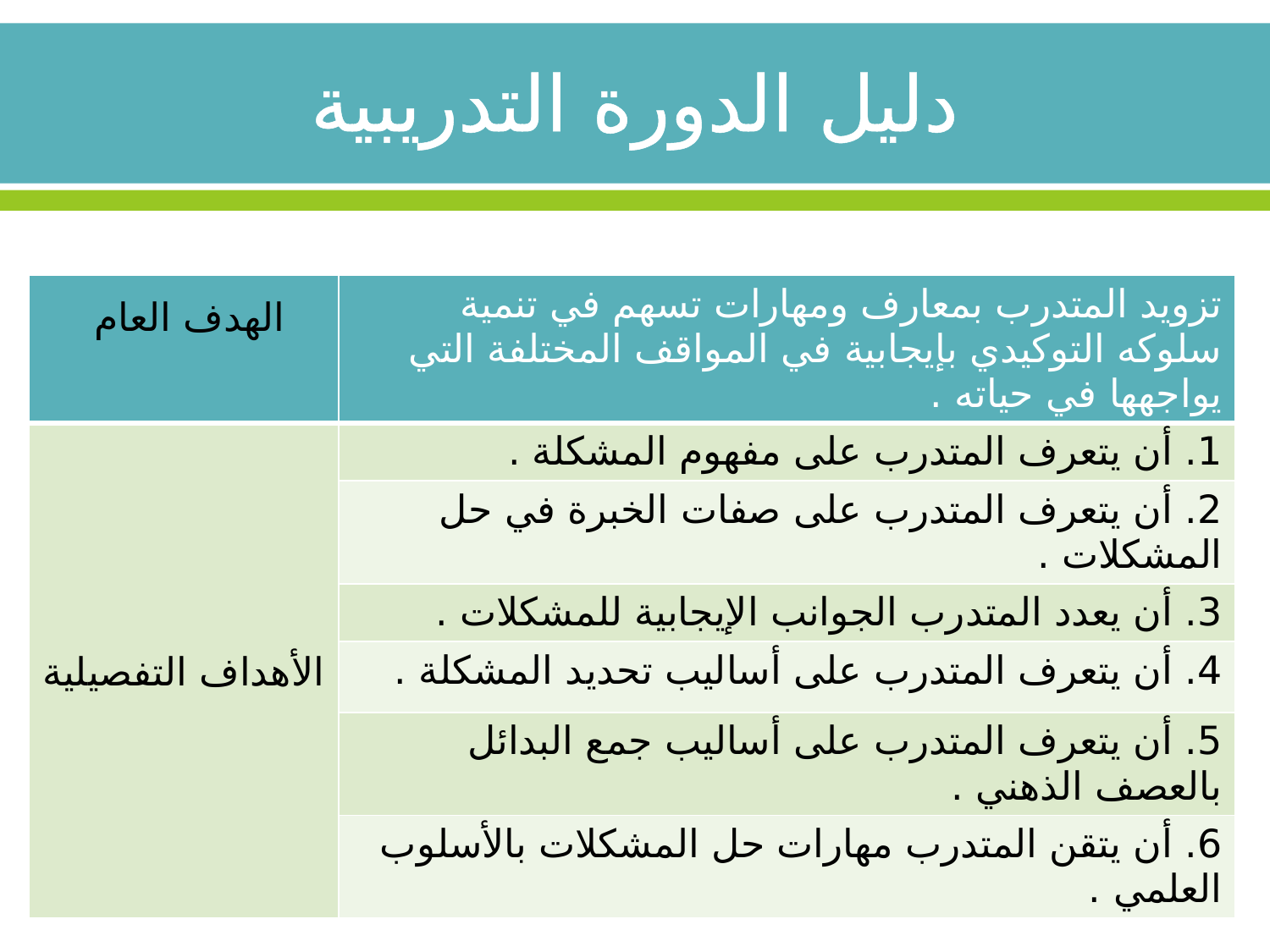

# دليل الدورة التدريبية
| الهدف العام | تزويد المتدرب بمعارف ومهارات تسهم في تنمية سلوكه التوكيدي بإيجابية في المواقف المختلفة التي يواجهها في حياته . |
| --- | --- |
| الأهداف التفصيلية | 1. أن يتعرف المتدرب على مفهوم المشكلة . |
|  | 2. أن يتعرف المتدرب على صفات الخبرة في حل المشكلات . |
|  | 3. أن يعدد المتدرب الجوانب الإيجابية للمشكلات . |
|  | 4. أن يتعرف المتدرب على أساليب تحديد المشكلة . |
|  | 5. أن يتعرف المتدرب على أساليب جمع البدائل بالعصف الذهني . |
|  | 6. أن يتقن المتدرب مهارات حل المشكلات بالأسلوب العلمي . |